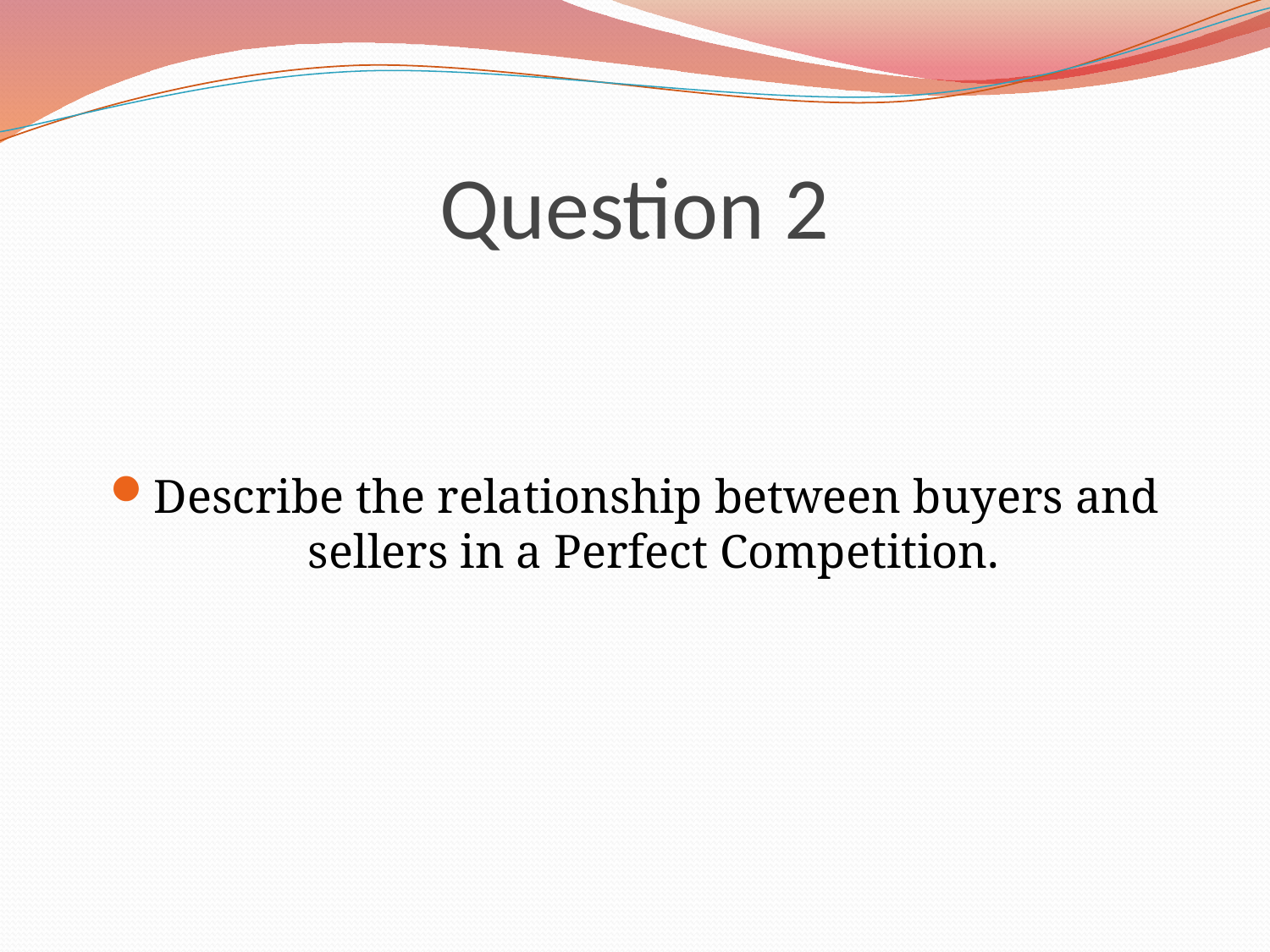

# Question 2

Describe the relationship between buyers and sellers in a Perfect Competition.